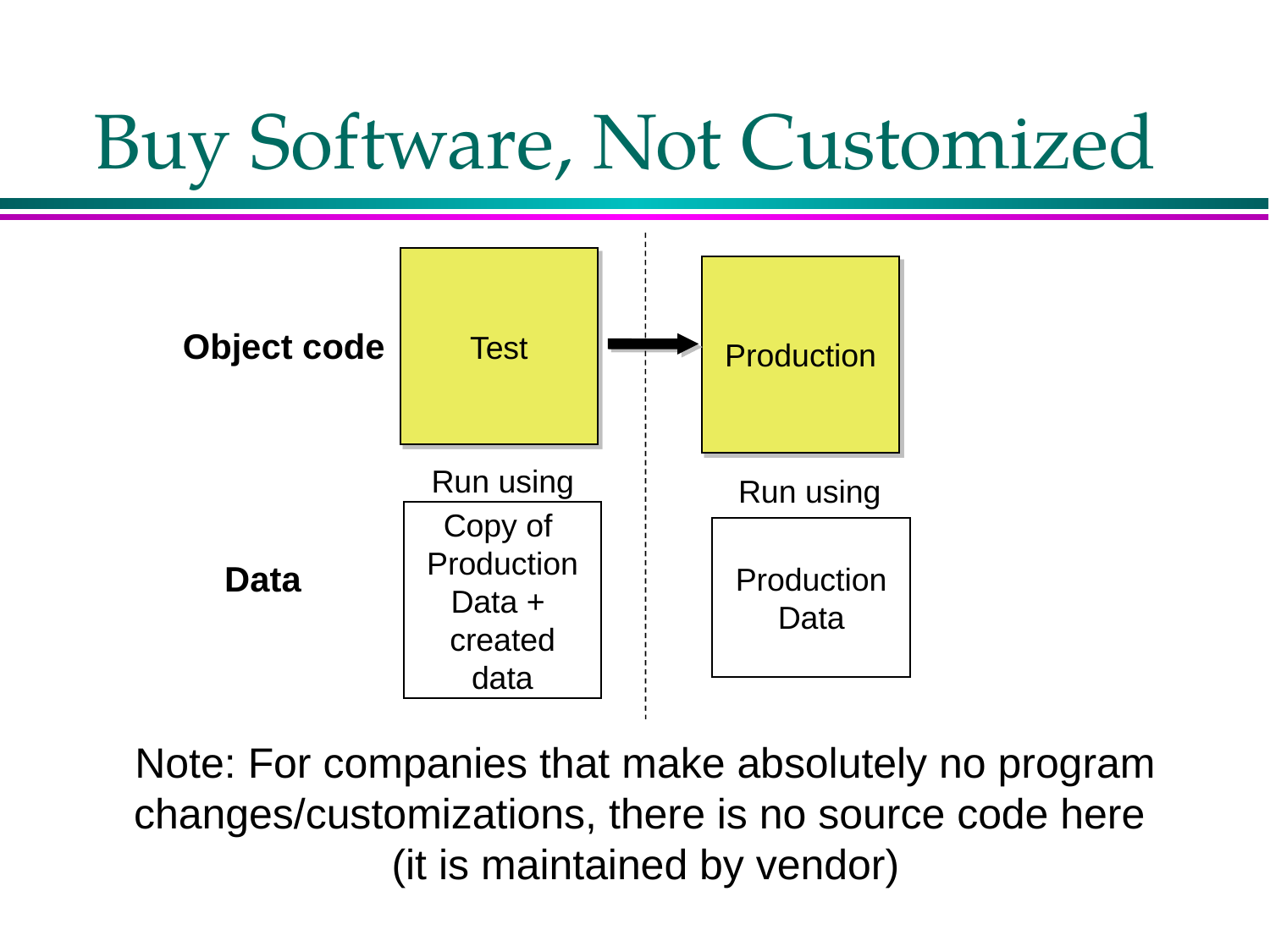

# Buy Software, Not Customized

Test
Production
Object code

Run using
Run using
Copy of
Production
Data +
created
data
Production
Data
Data
Note: For companies that make absolutely no program changes/customizations, there is no source code here
(it is maintained by vendor)